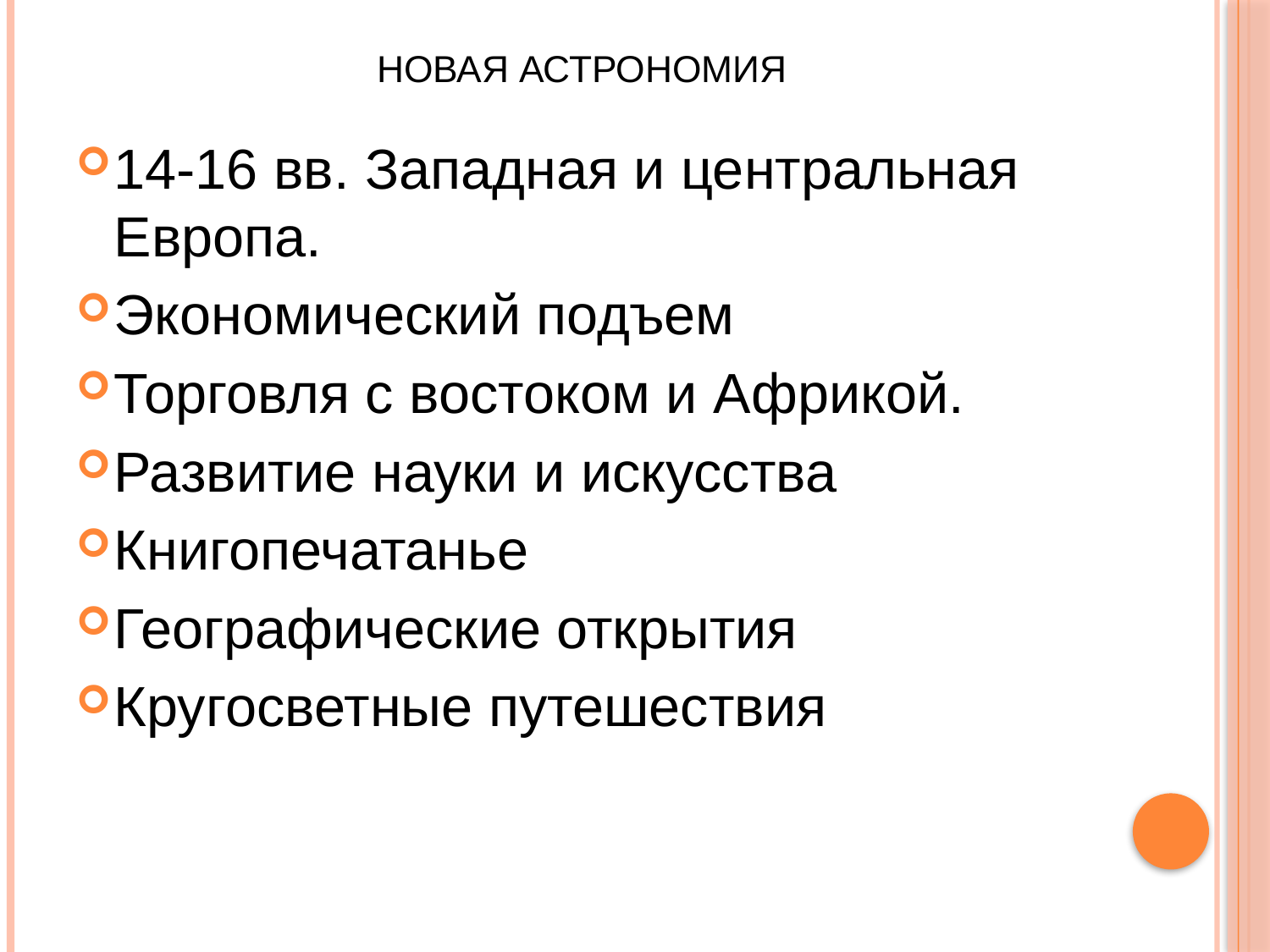

# НОВАЯ АСТРОНОМИЯ
14-16 вв. Западная и центральная Европа.
Экономический подъем
Торговля с востоком и Африкой.
Развитие науки и искусства
Книгопечатанье
Географические открытия
Кругосветные путешествия